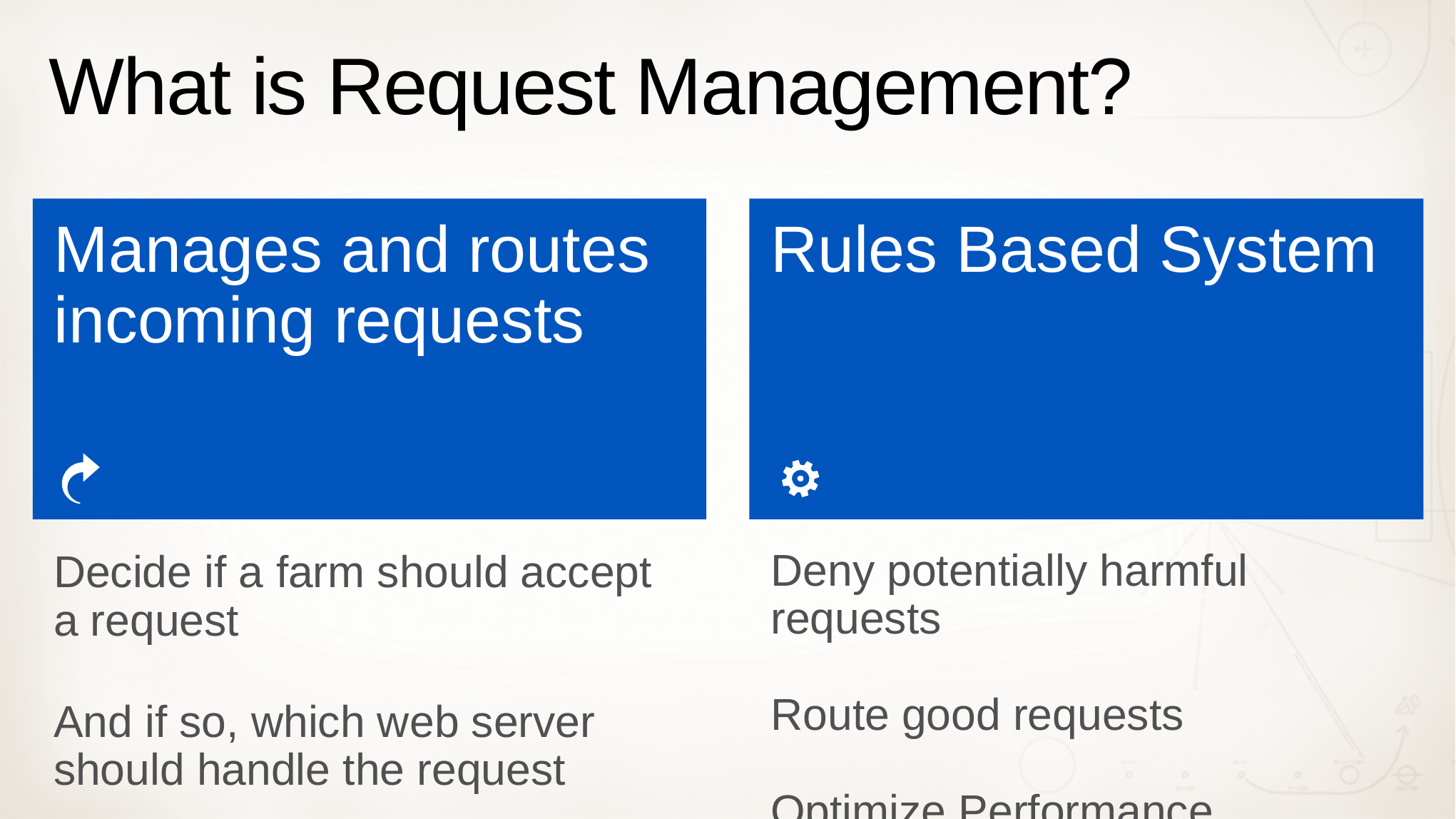

# What is Request Management?
Manages and routes incoming requests
Rules Based System

Deny potentially harmful requests

Route good requests
Optimize Performance
Decide if a farm should accept a request
And if so, which web server should handle the request